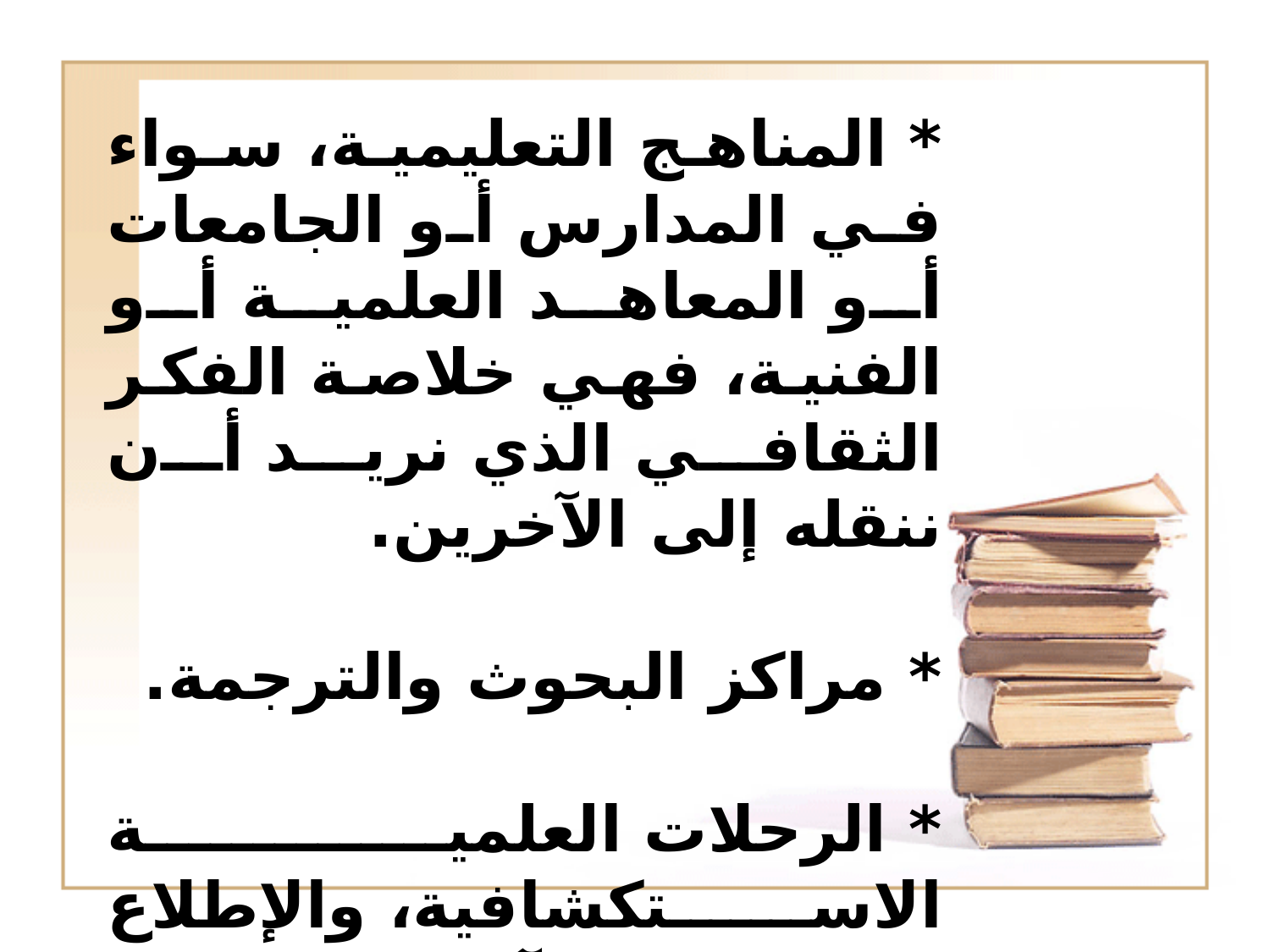

* المناهج التعليمية، سواء في المدارس أو الجامعات أو المعاهد العلمية أو الفنية، فهي خلاصة الفكر الثقافي الذي نريد أن ننقله إلى الآخرين.

* مراكز البحوث والترجمة.

* الرحلات العلمية الاستكشافية، والإطلاع على ثقافة الآخرين.